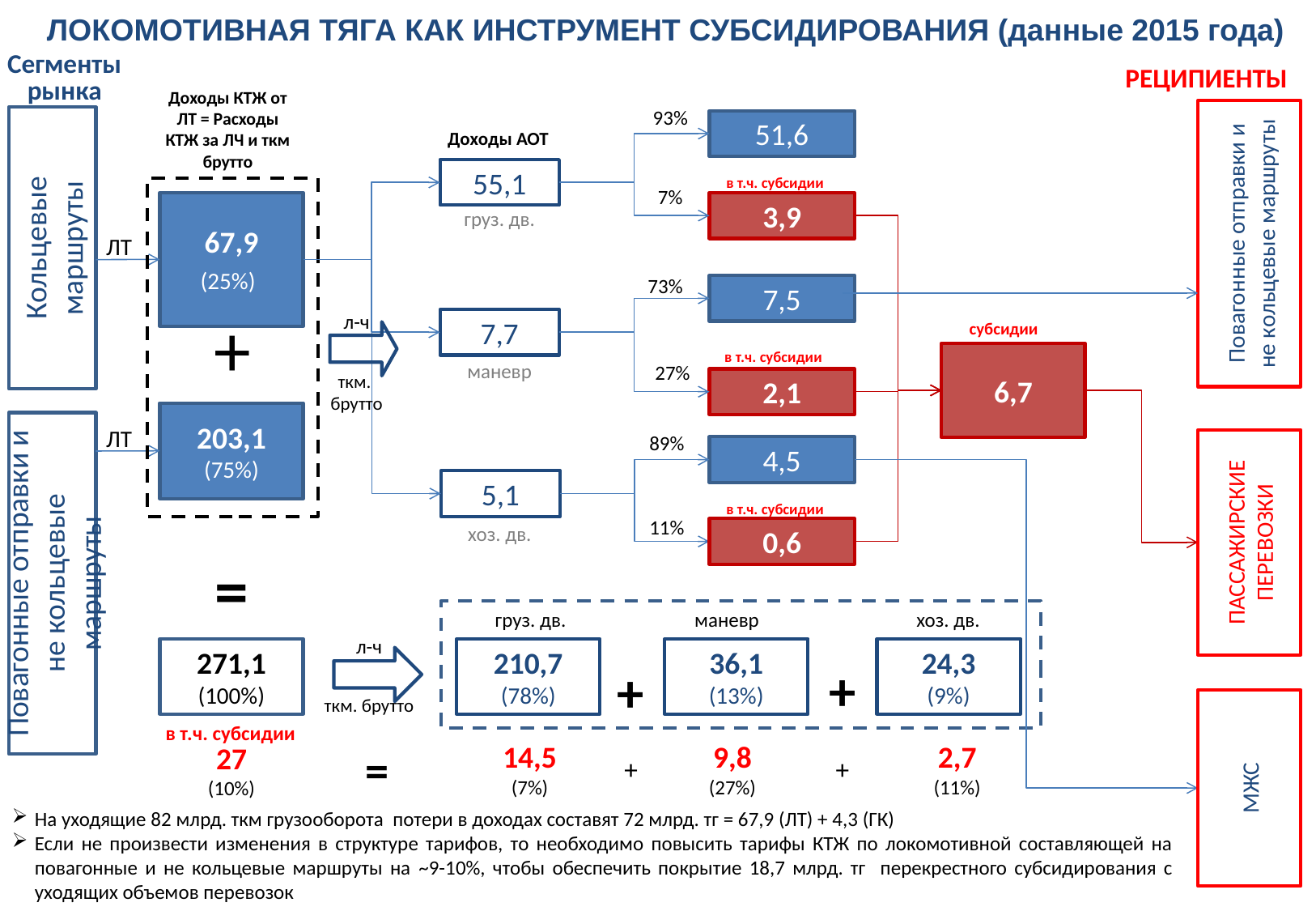

ЛОКОМОТИВНАЯ ТЯГА КАК ИНСТРУМЕНТ СУБСИДИРОВАНИЯ (данные 2015 года)
Сегменты рынка
РЕЦИПИЕНТЫ
Доходы КТЖ от ЛТ = Расходы КТЖ за ЛЧ и ткм брутто
93%
Повагонные отправки и не кольцевые маршруты
Кольцевые маршруты
51,6
Доходы АОТ
55,1
в т.ч. субсидии
+
7%
67,9
(25%)
3,9
груз. дв.
ЛТ
73%
7,5
л-ч

ткм.
брутто
7,7
 субсидии

в т.ч. субсидии
6,7
маневр
27%

2,1
203,1
(75%)
Повагонные отправки и не кольцевые маршруты
ЛТ
89%
ПАССАЖИРСКИЕ ПЕРЕВОЗКИ
4,5
5,1
в т.ч. субсидии
11%
хоз. дв.
0,6
=
груз. дв.
маневр
хоз. дв.
л-ч

ткм. брутто
271,1
(100%)
210,7
(78%)
36,1
(13%)
24,3
(9%)

+
+
МЖС
в т.ч. субсидии
14,5
(7%)
9,8
(27%)
2,7
(11%)
27
(10%)
=
+
+
На уходящие 82 млрд. ткм грузооборота  потери в доходах составят 72 млрд. тг = 67,9 (ЛТ) + 4,3 (ГК)
Если не произвести изменения в структуре тарифов, то необходимо повысить тарифы КТЖ по локомотивной составляющей на повагонные и не кольцевые маршруты на ~9-10%, чтобы обеспечить покрытие 18,7 млрд. тг  перекрестного субсидирования с уходящих объемов перевозок